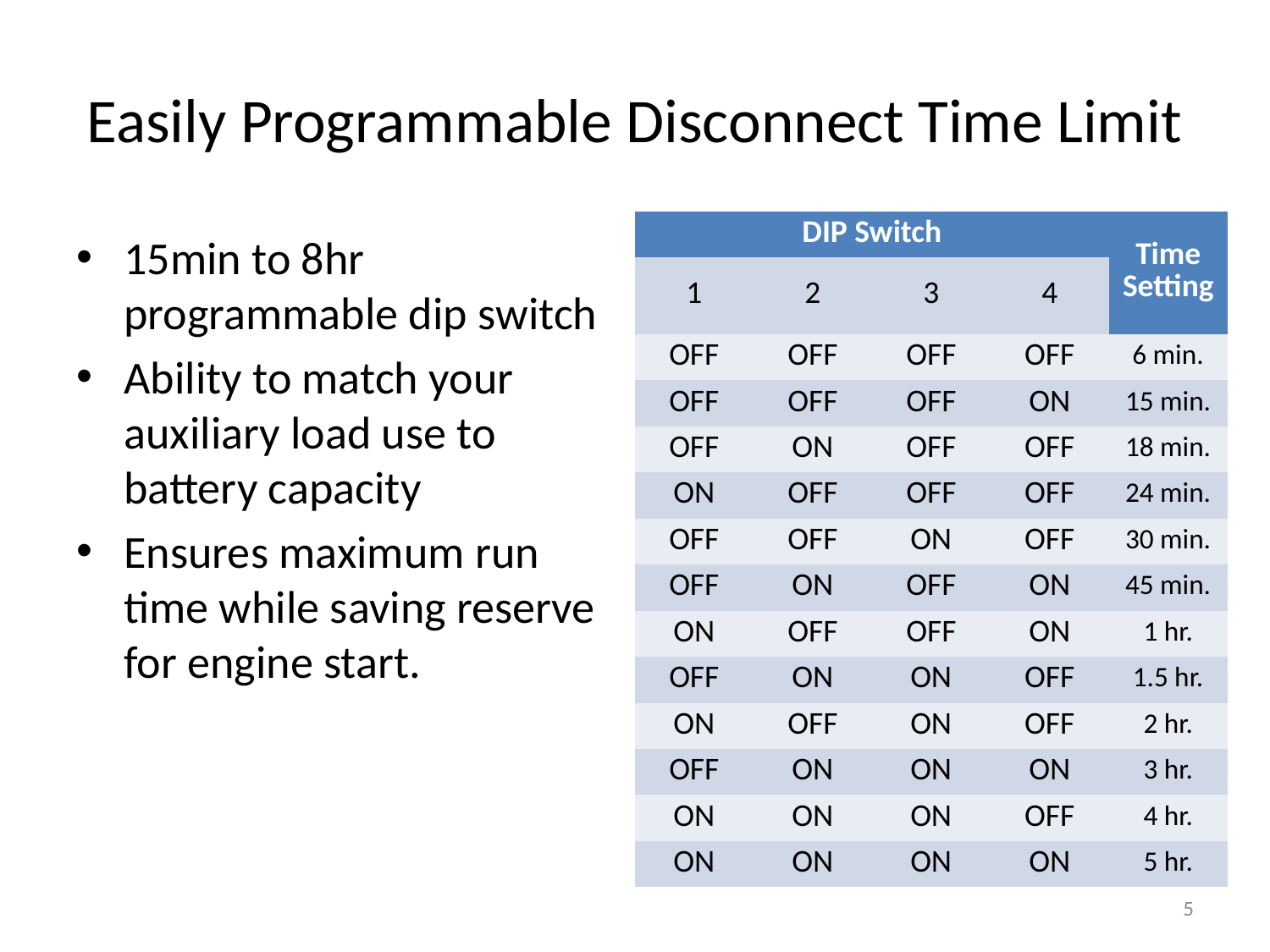

# Easily Programmable Disconnect Time Limit
| DIP Switch |  |  |  | Time Setting |
| --- | --- | --- | --- | --- |
| 1 | 2 | 3 | 4 |  |
| Off | Off | Off | Off | 6 min. |
| Off | Off | Off | On | 15 min. |
| Off | On | Off | Off | 18 min. |
| On | Off | Off | Off | 24 min. |
| Off | Off | On | Off | 30 min. |
| Off | On | Off | On | 45 min. |
| On | Off | Off | On | 1 hr. |
| Off | On | On | Off | 1.5 hr. |
| On | Off | On | Off | 2 hr. |
| Off | On | On | On | 3 hr. |
| On | On | ON | Off | 4 hr. |
| On | On | On | On | 5 hr. |
15min to 8hr programmable dip switch
Ability to match your auxiliary load use to battery capacity
Ensures maximum run time while saving reserve for engine start.

5